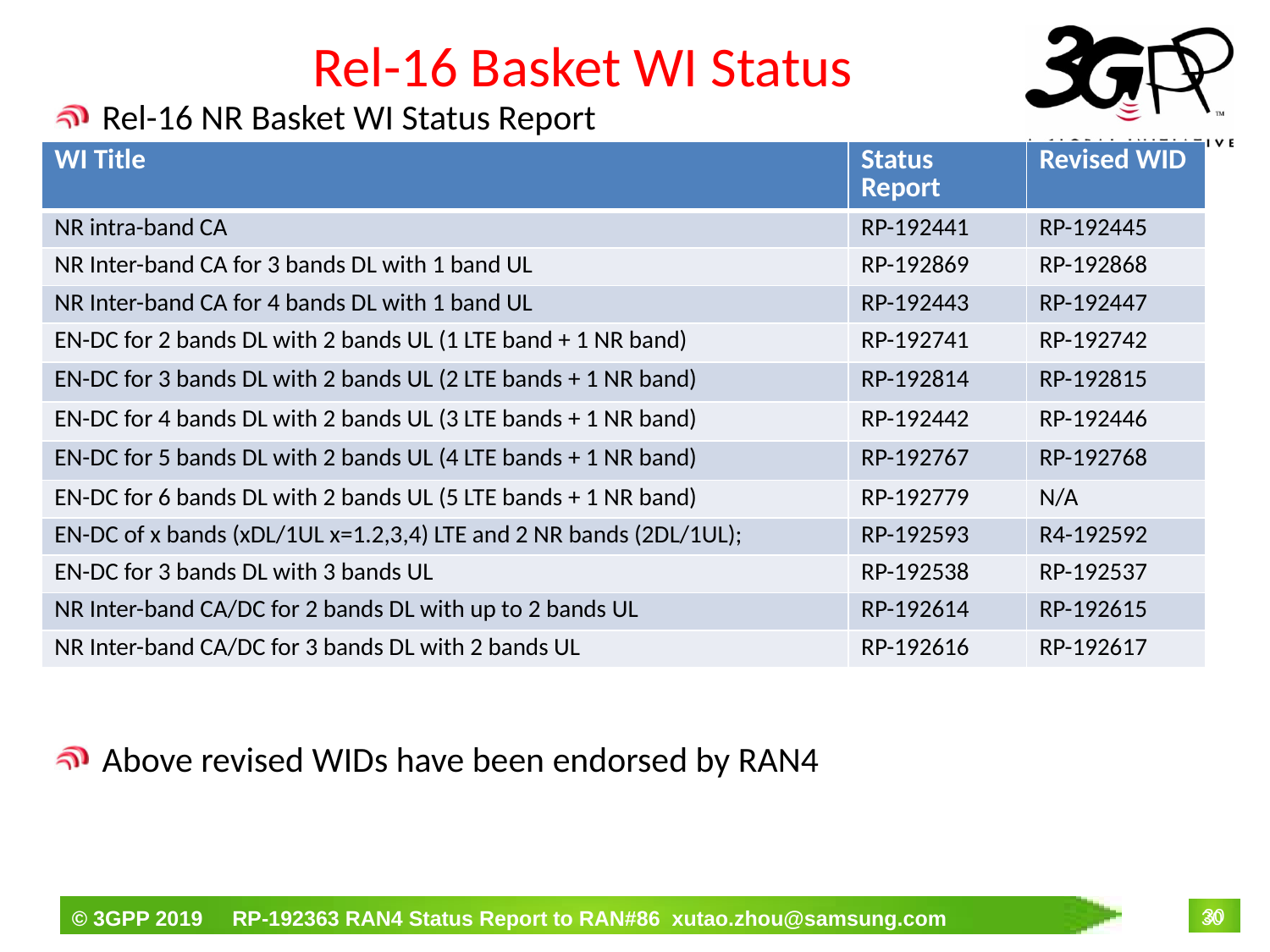

# Rel-16 Basket WI Status
Rel-16 NR Basket WI Status Report

Above revised WIDs have been endorsed by RAN4

| WI Title | Status Report | Revised WID |
| --- | --- | --- |
| NR intra-band CA | RP-192441 | RP-192445 |
| NR Inter-band CA for 3 bands DL with 1 band UL | RP-192869 | RP-192868 |
| NR Inter-band CA for 4 bands DL with 1 band UL | RP-192443 | RP-192447 |
| EN-DC for 2 bands DL with 2 bands UL (1 LTE band + 1 NR band) | RP-192741 | RP-192742 |
| EN-DC for 3 bands DL with 2 bands UL (2 LTE bands + 1 NR band) | RP-192814 | RP-192815 |
| EN-DC for 4 bands DL with 2 bands UL (3 LTE bands + 1 NR band) | RP-192442 | RP-192446 |
| EN-DC for 5 bands DL with 2 bands UL (4 LTE bands + 1 NR band) | RP-192767 | RP-192768 |
| EN-DC for 6 bands DL with 2 bands UL (5 LTE bands + 1 NR band) | RP-192779 | N/A |
| EN-DC of x bands (xDL/1UL x=1.2,3,4) LTE and 2 NR bands (2DL/1UL); | RP-192593 | R4-192592 |
| EN-DC for 3 bands DL with 3 bands UL | RP-192538 | RP-192537 |
| NR Inter-band CA/DC for 2 bands DL with up to 2 bands UL | RP-192614 | RP-192615 |
| NR Inter-band CA/DC for 3 bands DL with 2 bands UL | RP-192616 | RP-192617 |
30